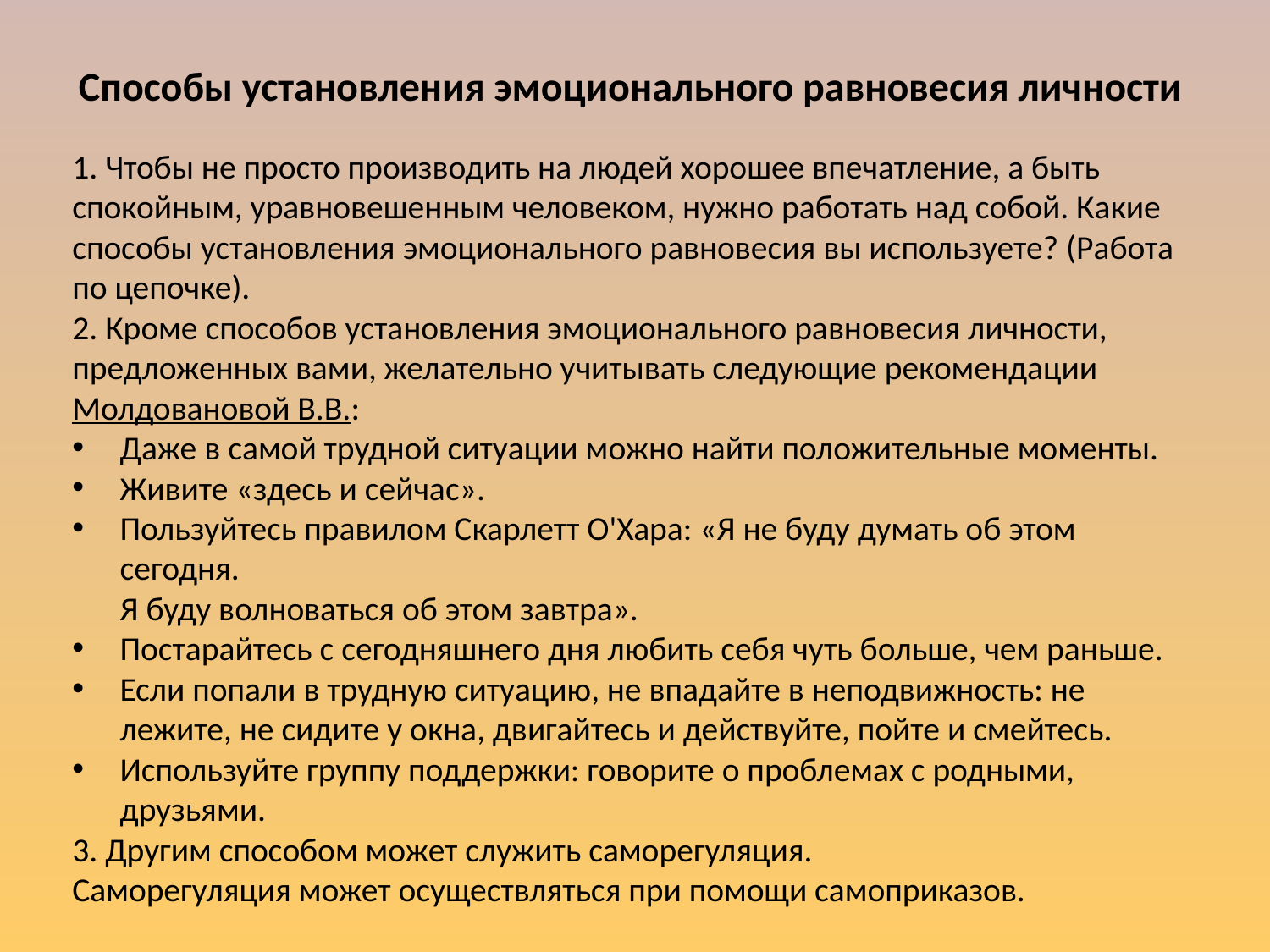

# Способы установления эмоционального равновесия личности
1. Чтобы не просто производить на людей хорошее впечатление, а быть спокойным, уравновешенным человеком, нужно работать над собой. Какие способы установления эмоционального равновесия вы используете? (Работа по цепочке).
2. Кроме способов установления эмоционального равновесия личности, предложенных вами, желательно учитывать следующие рекомендации Молдовановой В.В.:
Даже в самой трудной ситуации можно найти положительные моменты.
Живите «здесь и сейчас».
Пользуйтесь правилом Скарлетт О'Хара: «Я не буду думать об этом сегодня.
Я буду волноваться об этом завтра».
Постарайтесь с сегодняшнего дня любить себя чуть больше, чем раньше.
Если попали в трудную ситуацию, не впадайте в неподвижность: не лежите, не сидите у окна, двигайтесь и действуйте, пойте и смейтесь.
Используйте группу поддержки: говорите о проблемах с родными, друзьями.
3. Другим способом может служить саморегуляция.
Саморегуляция может осуществляться при помощи самоприказов.